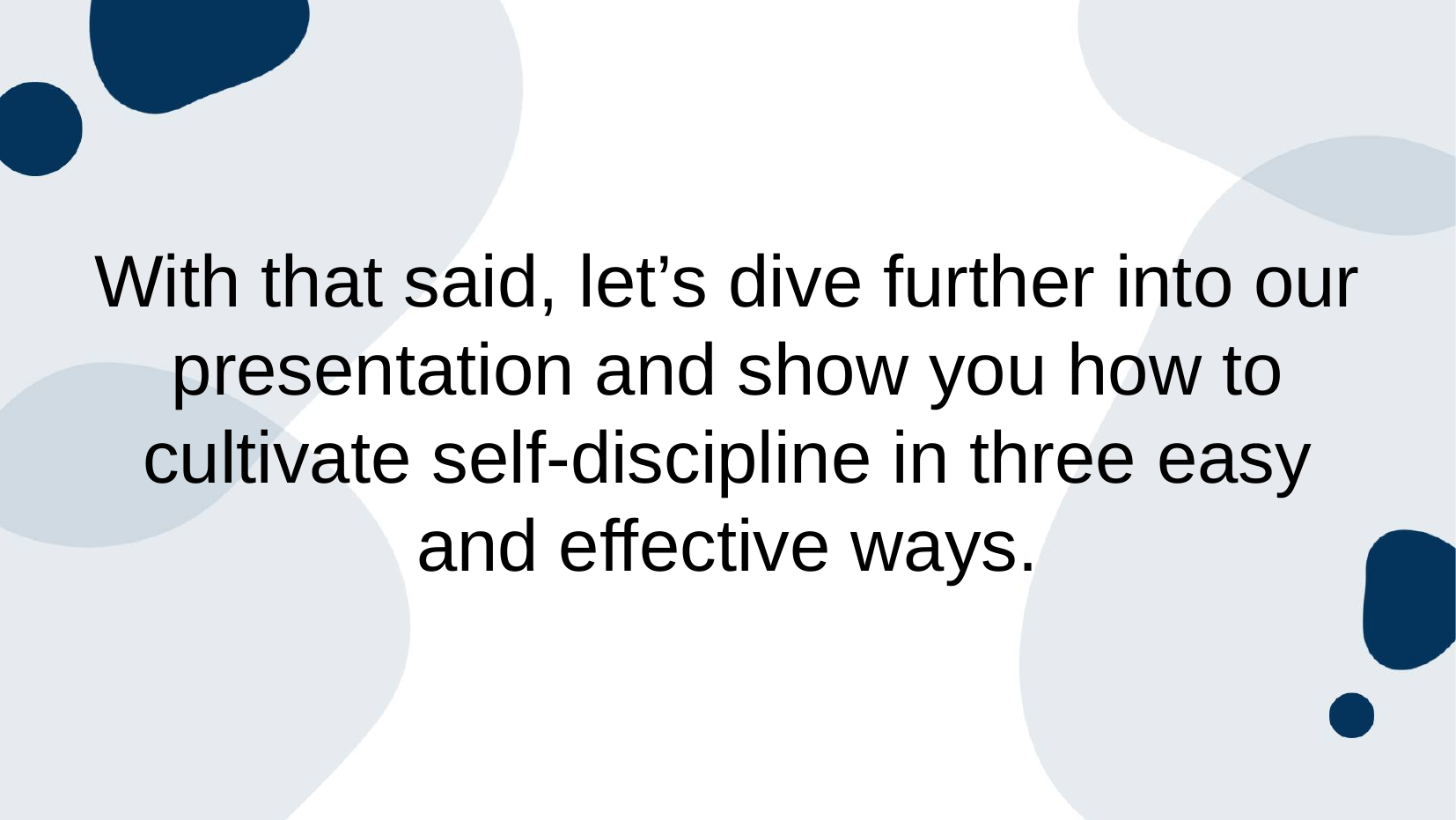

# With that said, let’s dive further into our presentation and show you how to cultivate self-discipline in three easy and effective ways.